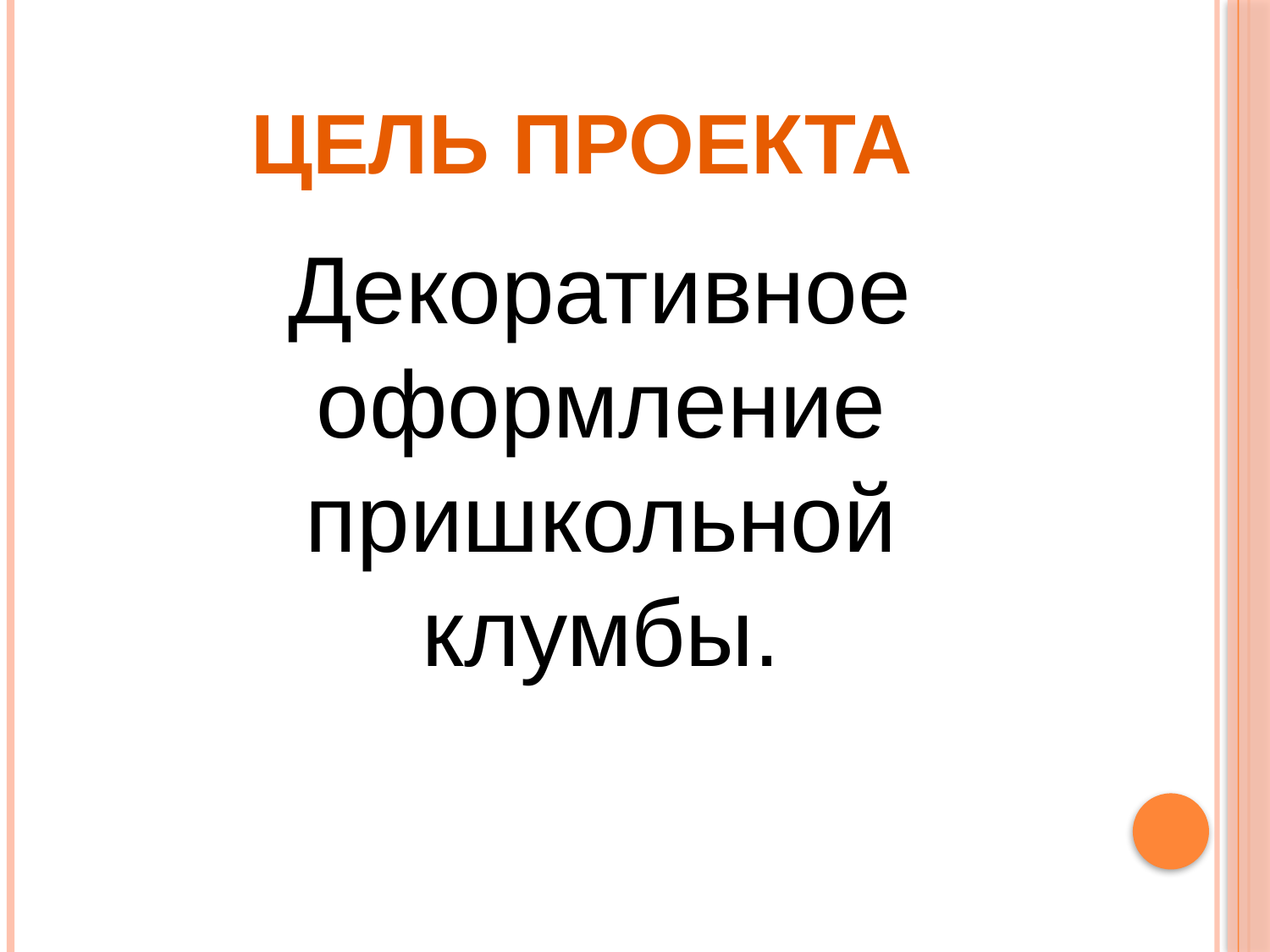

# Цель проекта
   Декоративное оформление пришкольной клумбы.